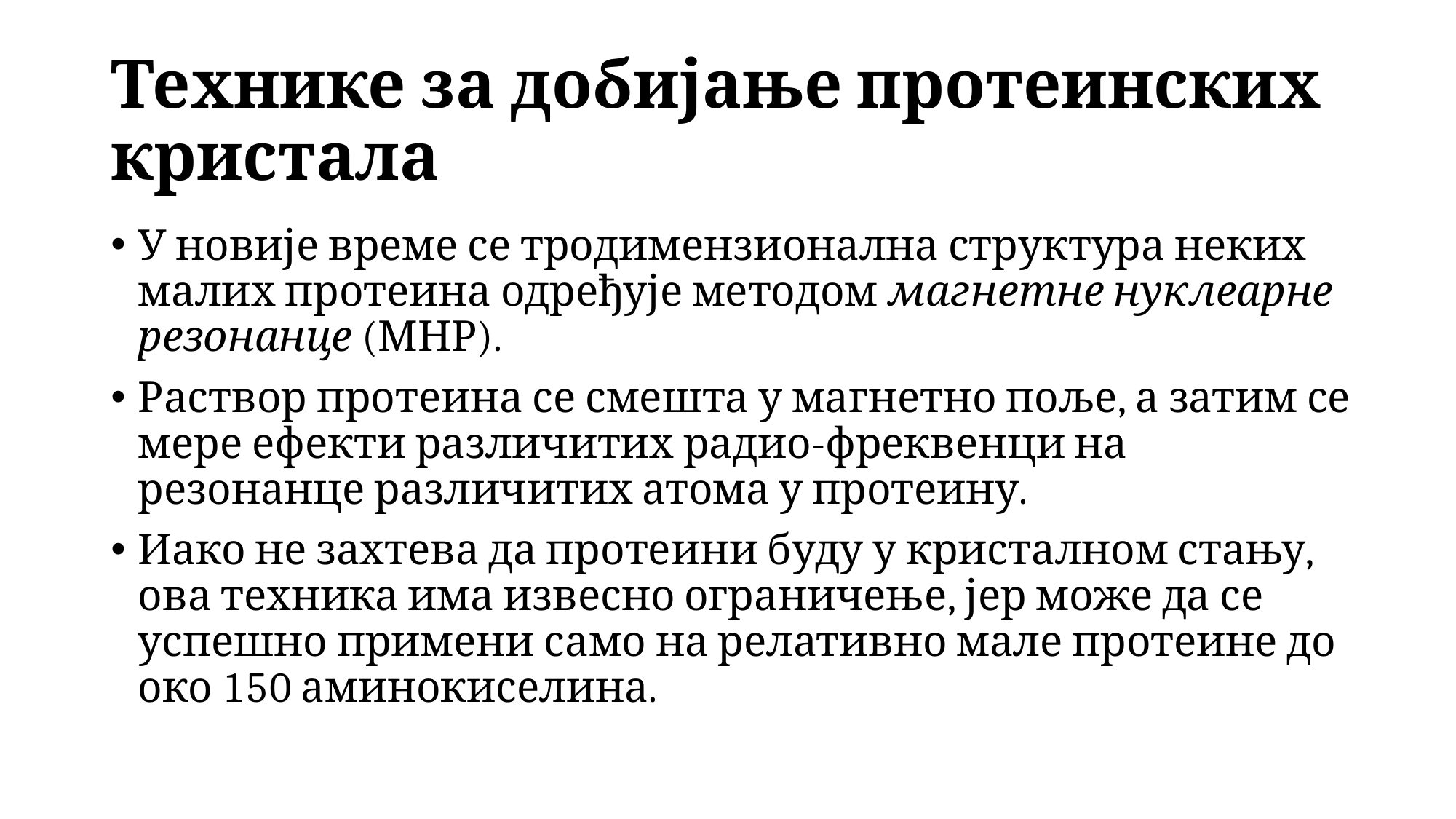

# Технике за добијање протеинских кристала
У новије време се тродимензионална структура неких малих протеина одређује методом магнетне нуклеарне резонанце (МНР).
Раствор протеина се смешта у магнетно поље, а затим се мере ефекти различитих радио-фреквенци на резонанце различитих атома у протеину.
Иако не захтева да протеини буду у кристалном стању, ова техника има извесно ограничење, јер може да се успешно примени само на релативно мале протеине до око 150 аминокиселина.